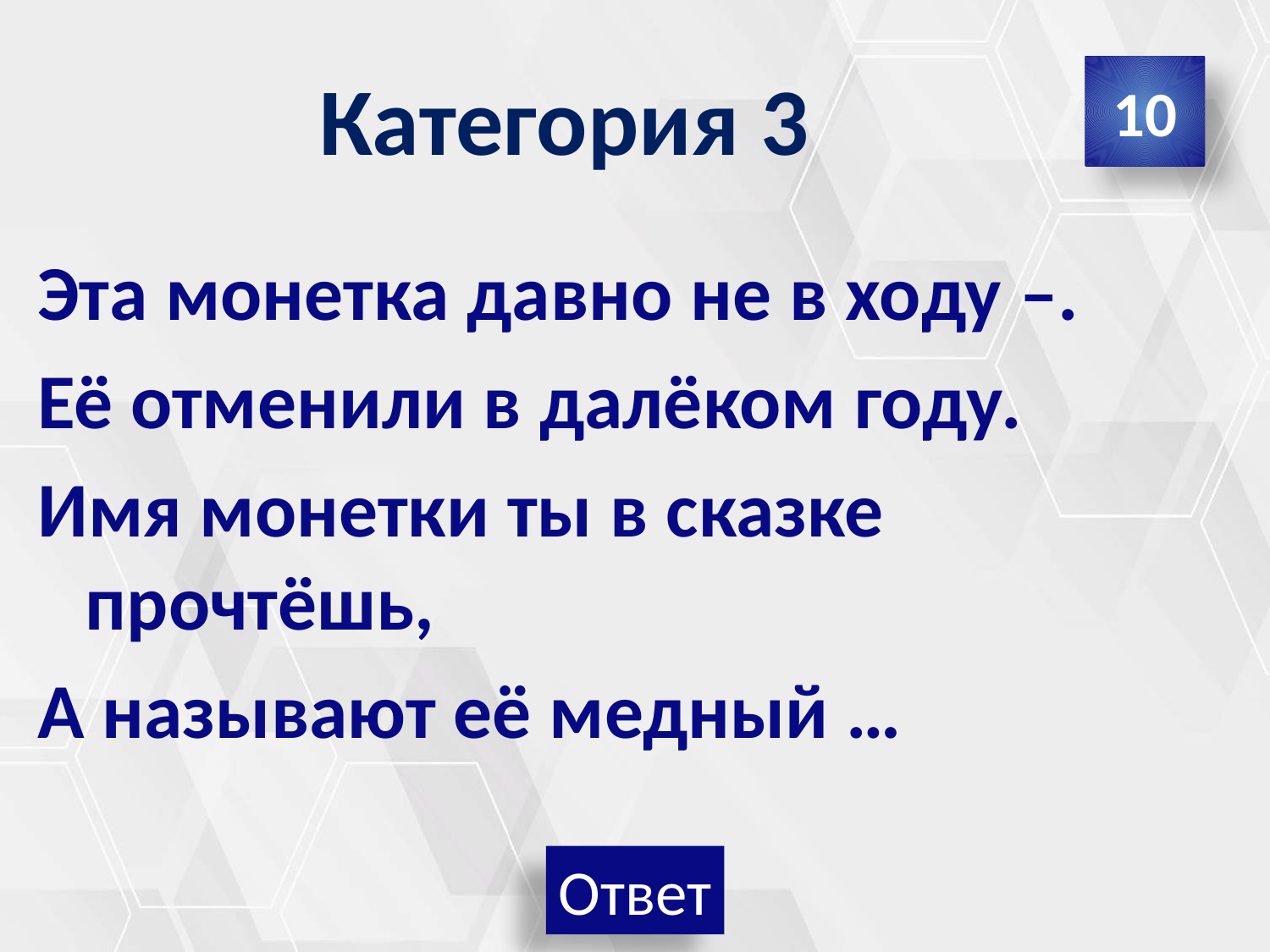

# Категория 3
10
Эта монетка давно не в ходу –.
Её отменили в далёком году.
Имя монетки ты в сказке прочтёшь,
А называют её медный …